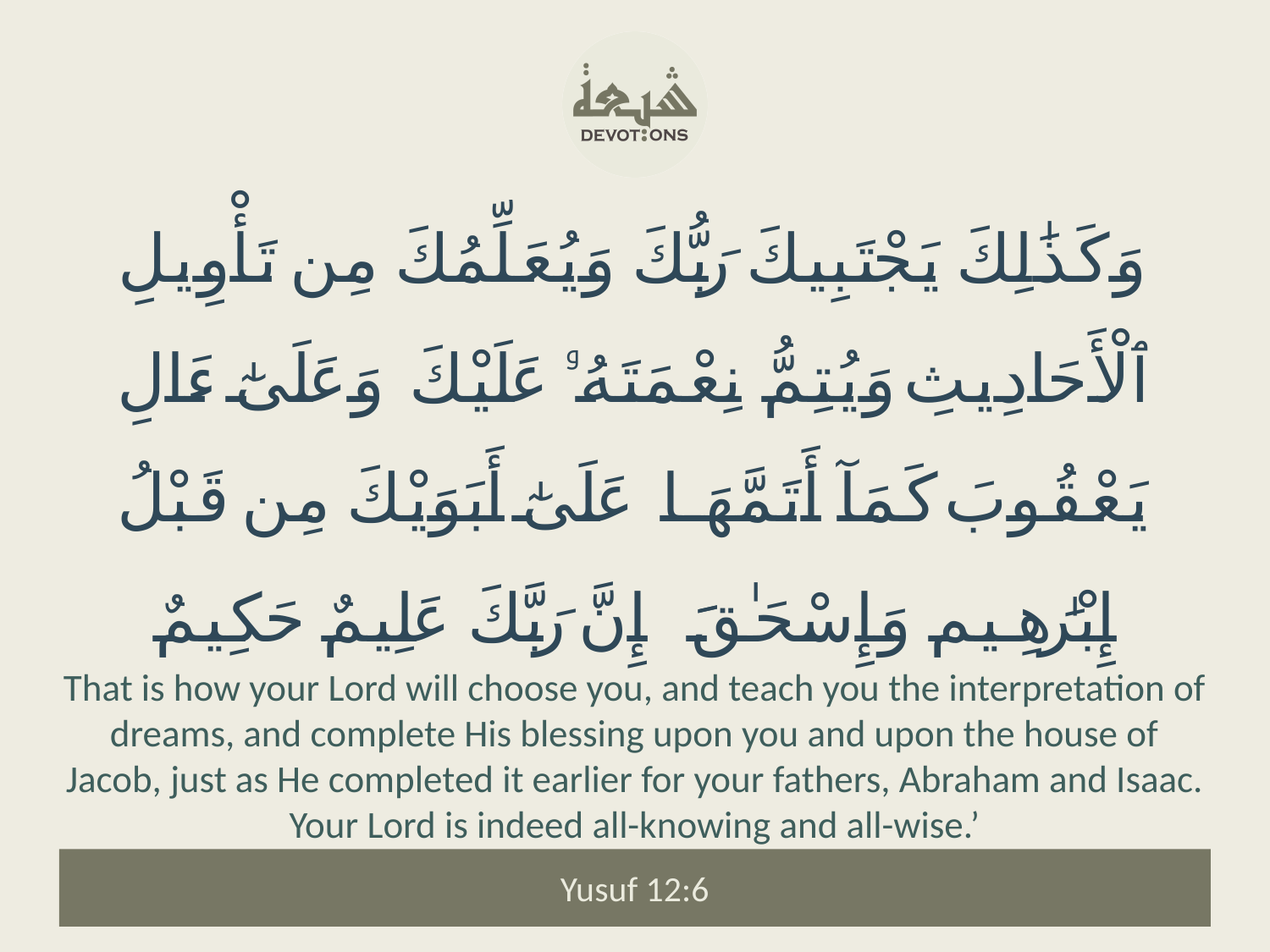

وَكَذَٰلِكَ يَجْتَبِيكَ رَبُّكَ وَيُعَلِّمُكَ مِن تَأْوِيلِ ٱلْأَحَادِيثِ وَيُتِمُّ نِعْمَتَهُۥ عَلَيْكَ وَعَلَىٰٓ ءَالِ يَعْقُوبَ كَمَآ أَتَمَّهَا عَلَىٰٓ أَبَوَيْكَ مِن قَبْلُ إِبْرَٰهِيمَ وَإِسْحَـٰقَ ۚ إِنَّ رَبَّكَ عَلِيمٌ حَكِيمٌ
That is how your Lord will choose you, and teach you the interpretation of dreams, and complete His blessing upon you and upon the house of Jacob, just as He completed it earlier for your fathers, Abraham and Isaac. Your Lord is indeed all-knowing and all-wise.’
Yusuf 12:6